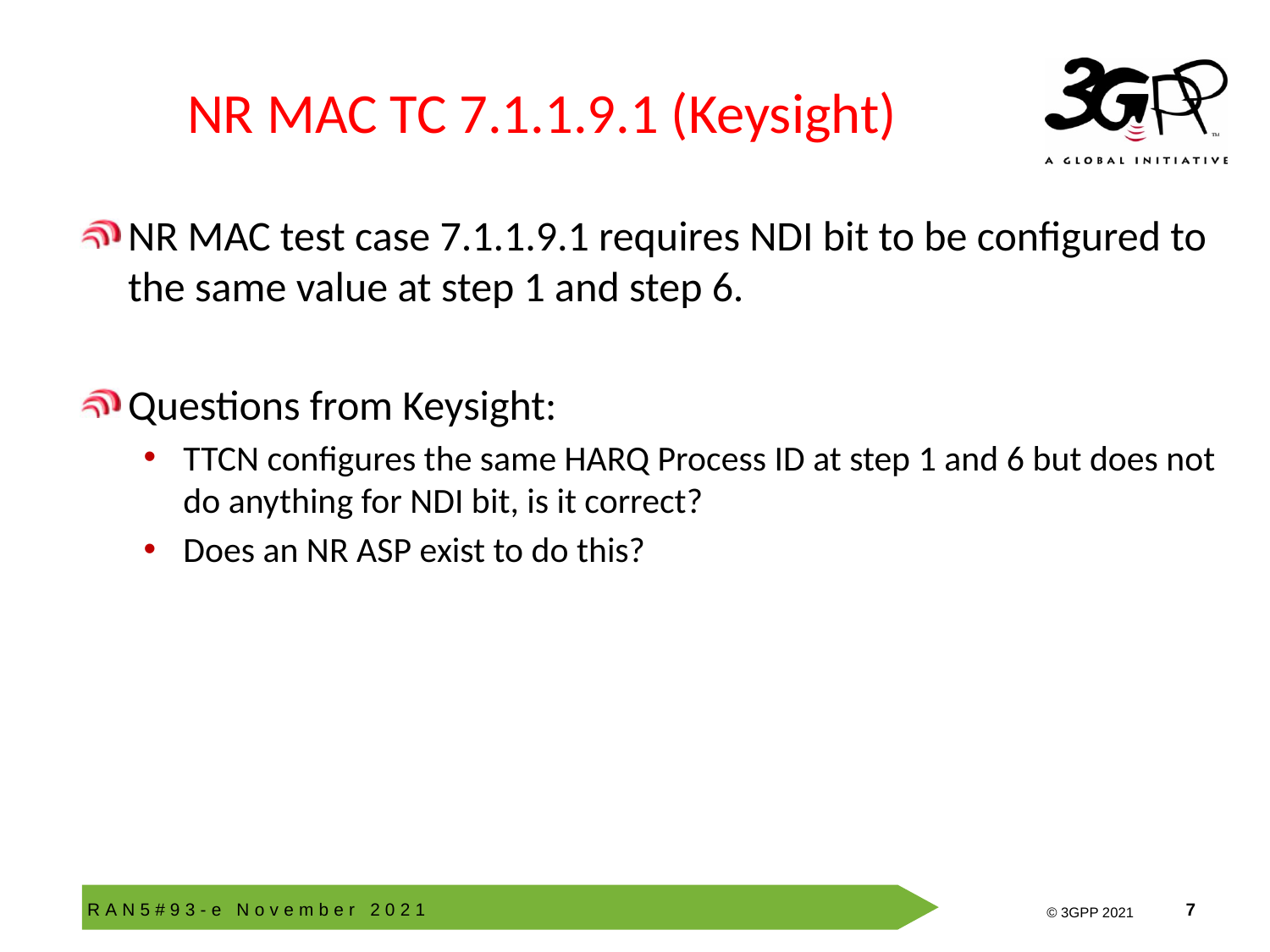

# NR MAC TC 7.1.1.9.1 (Keysight)
NR MAC test case 7.1.1.9.1 requires NDI bit to be configured to the same value at step 1 and step 6.

Questions from Keysight:
TTCN configures the same HARQ Process ID at step 1 and 6 but does not do anything for NDI bit, is it correct?
Does an NR ASP exist to do this?